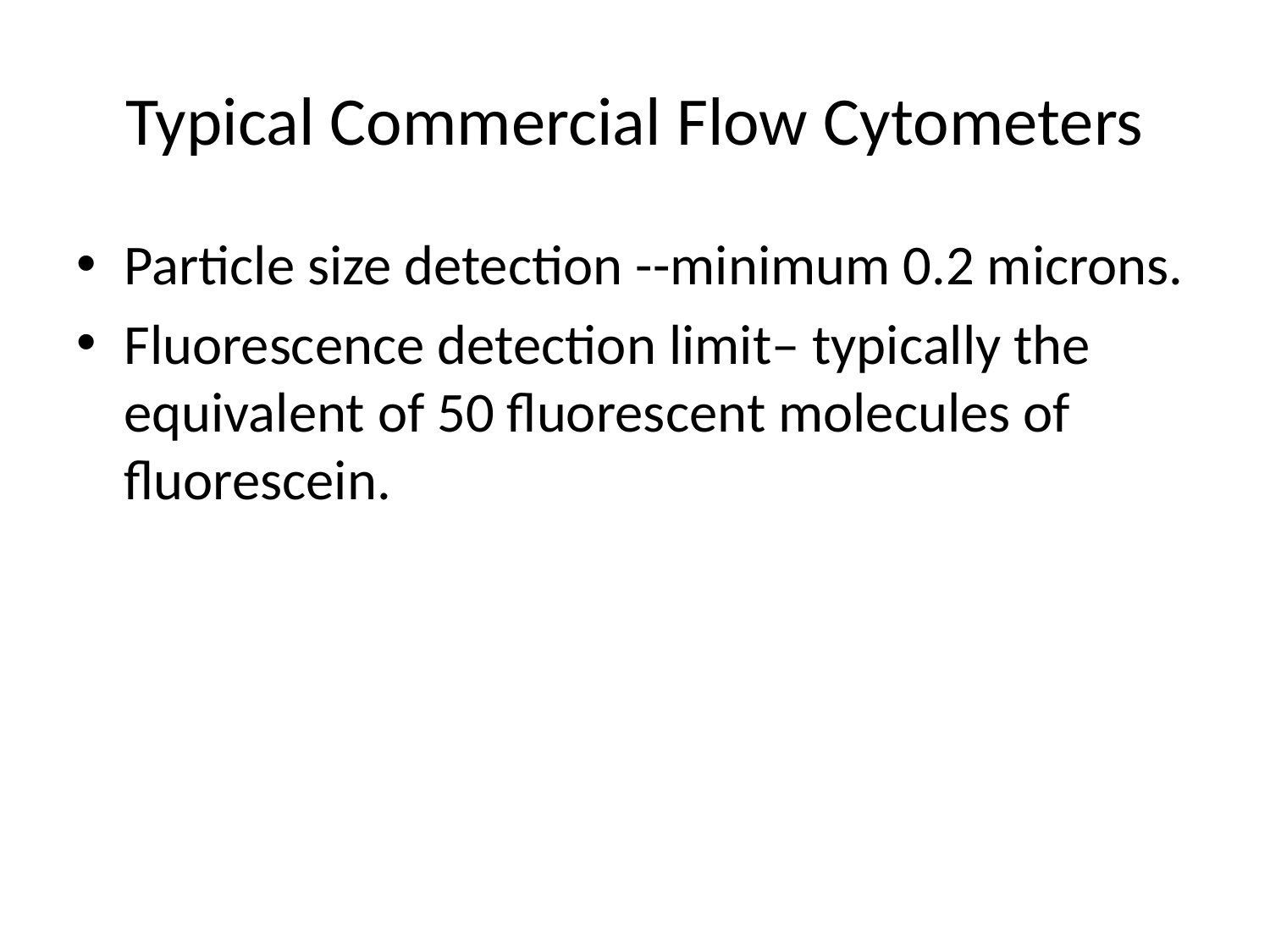

# Typical Commercial Flow Cytometers
Particle size detection --minimum 0.2 microns.
Fluorescence detection limit– typically the equivalent of 50 fluorescent molecules of fluorescein.